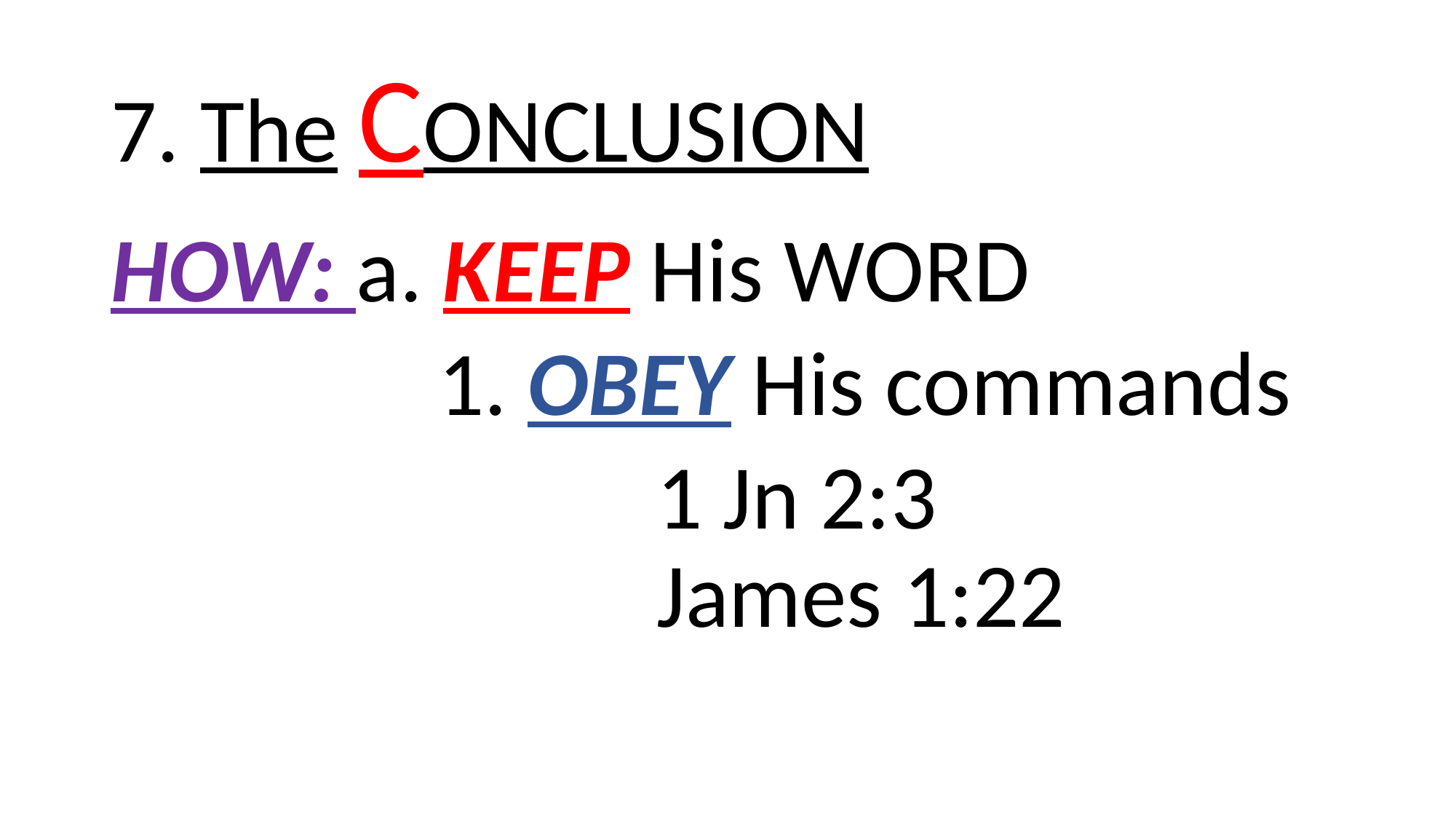

# 7. The CONCLUSION
HOW: a. KEEP His WORD
			1. OBEY His commands
					1 Jn 2:3 									James 1:22